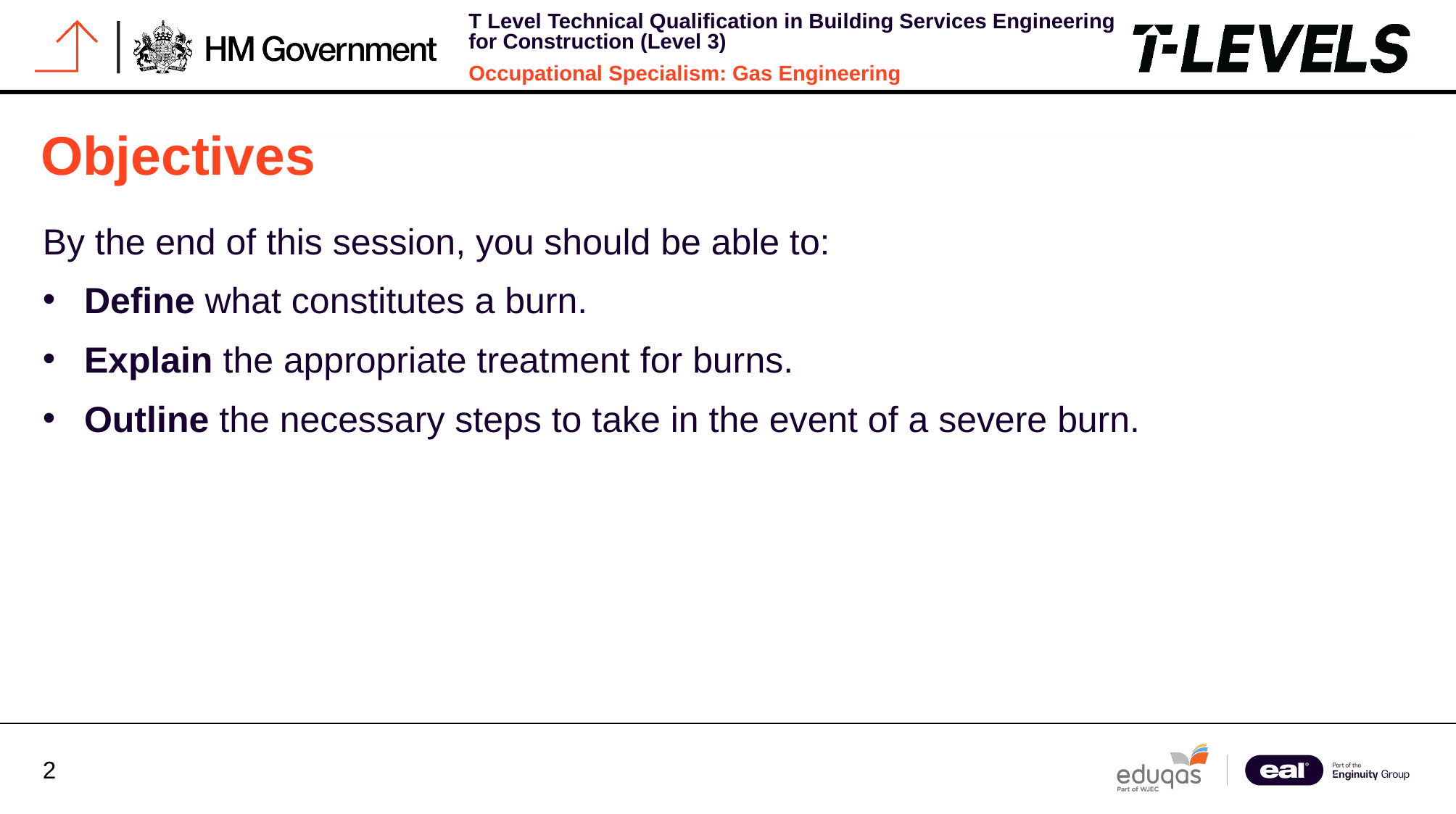

Objectives

By the end of this session, you should be able to:
Define what constitutes a burn.
Explain the appropriate treatment for burns.
Outline the necessary steps to take in the event of a severe burn.